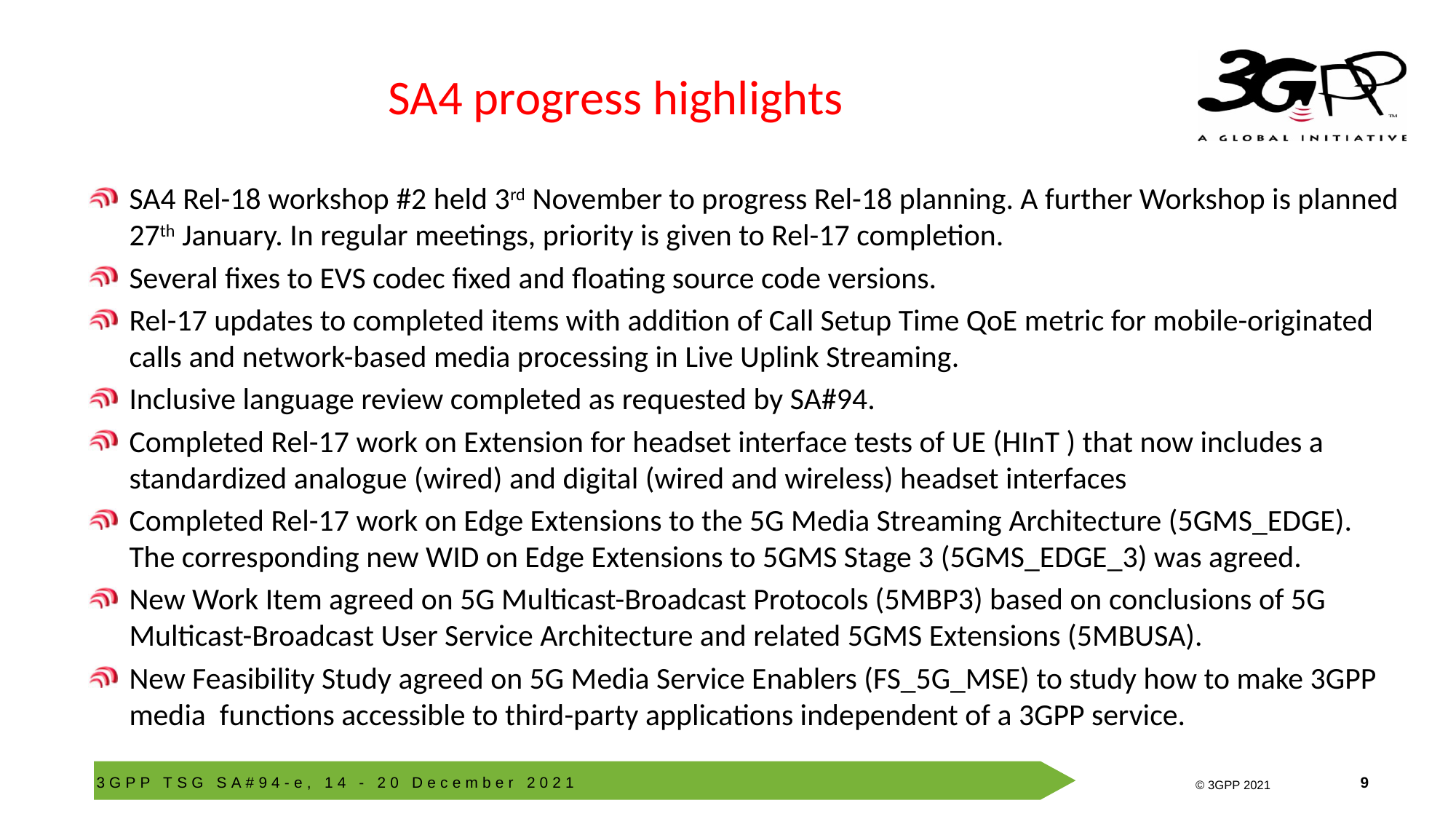

# SA4 progress highlights
SA4 Rel-18 workshop #2 held 3rd November to progress Rel-18 planning. A further Workshop is planned 27th January. In regular meetings, priority is given to Rel-17 completion.
Several fixes to EVS codec fixed and floating source code versions.
Rel-17 updates to completed items with addition of Call Setup Time QoE metric for mobile-originated calls and network-based media processing in Live Uplink Streaming.
Inclusive language review completed as requested by SA#94.
Completed Rel-17 work on Extension for headset interface tests of UE (HInT ) that now includes a standardized analogue (wired) and digital (wired and wireless) headset interfaces
Completed Rel-17 work on Edge Extensions to the 5G Media Streaming Architecture (5GMS_EDGE). The corresponding new WID on Edge Extensions to 5GMS Stage 3 (5GMS_EDGE_3) was agreed.
New Work Item agreed on 5G Multicast-Broadcast Protocols (5MBP3) based on conclusions of 5G Multicast-Broadcast User Service Architecture and related 5GMS Extensions (5MBUSA).
New Feasibility Study agreed on 5G Media Service Enablers (FS_5G_MSE) to study how to make 3GPP media  functions accessible to third-party applications independent of a 3GPP service.